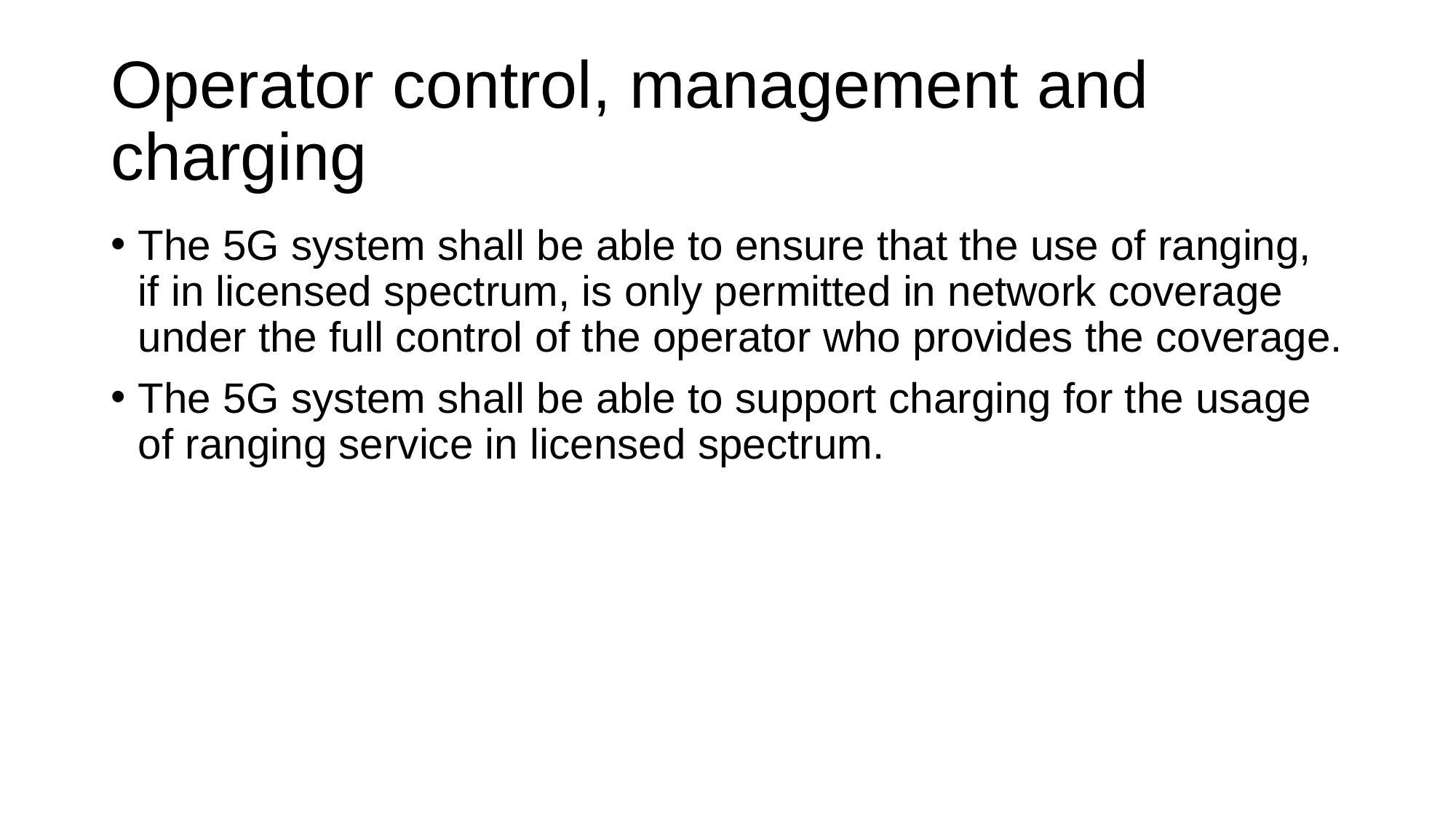

# Operator control, management and charging
The 5G system shall be able to ensure that the use of ranging, if in licensed spectrum, is only permitted in network coverage under the full control of the operator who provides the coverage.
The 5G system shall be able to support charging for the usage of ranging service in licensed spectrum.